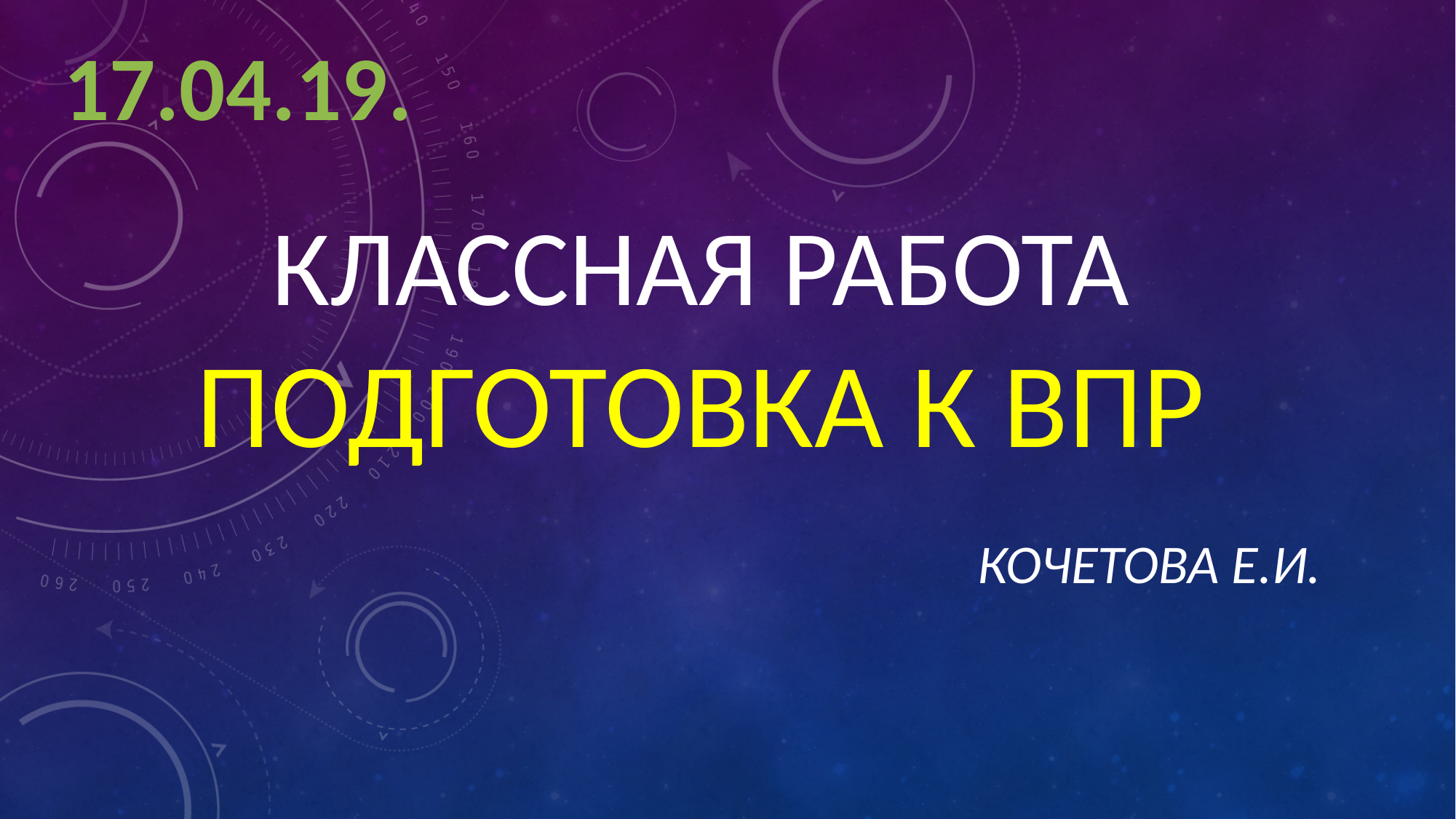

17.04.19.
# Классная работа Подготовка к ВПР
Кочетова Е.И.